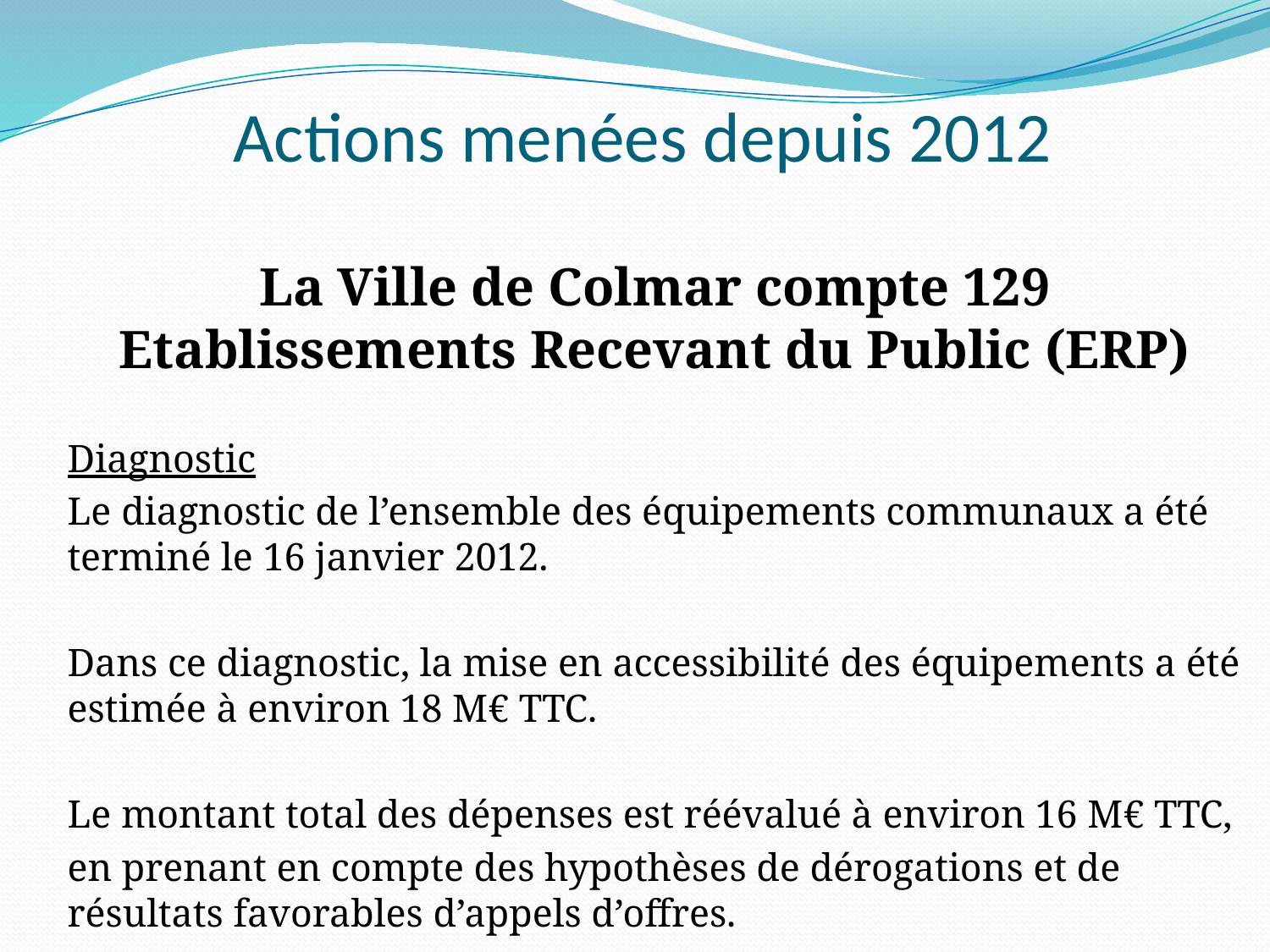

# Actions menées depuis 2012

La Ville de Colmar compte 129 Etablissements Recevant du Public (ERP)

Diagnostic
Le diagnostic de l’ensemble des équipements communaux a été terminé le 16 janvier 2012.

Dans ce diagnostic, la mise en accessibilité des équipements a été estimée à environ 18 M€ TTC.

Le montant total des dépenses est réévalué à environ 16 M€ TTC,
en prenant en compte des hypothèses de dérogations et de résultats favorables d’appels d’offres.